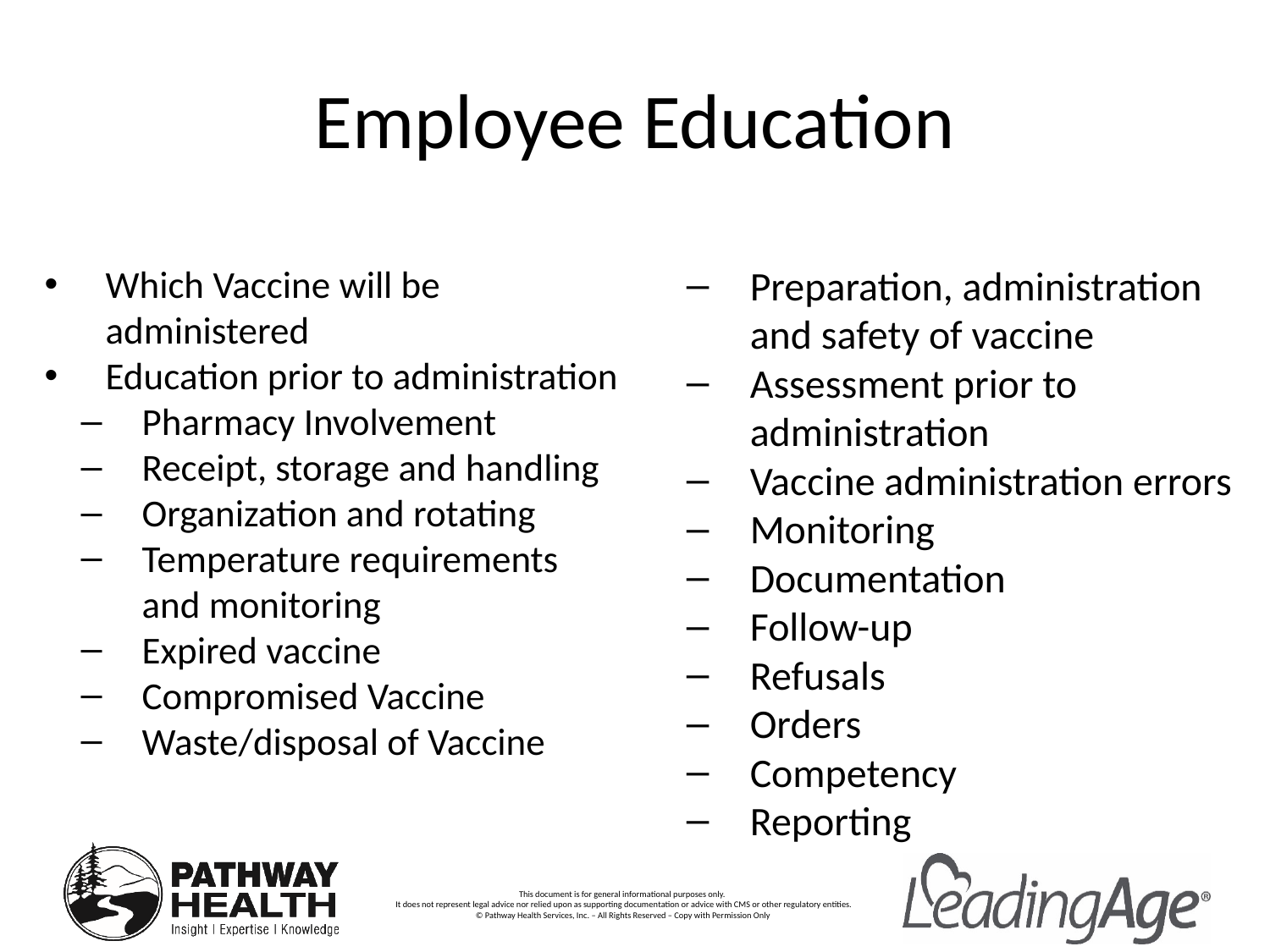

# Employee Education
Which Vaccine will be administered
Education prior to administration
Pharmacy Involvement
Receipt, storage and handling
Organization and rotating
Temperature requirements and monitoring
Expired vaccine
Compromised Vaccine
Waste/disposal of Vaccine

Preparation, administration and safety of vaccine
Assessment prior to administration
Vaccine administration errors
Monitoring
Documentation
Follow-up
Refusals
Orders
Competency
Reporting